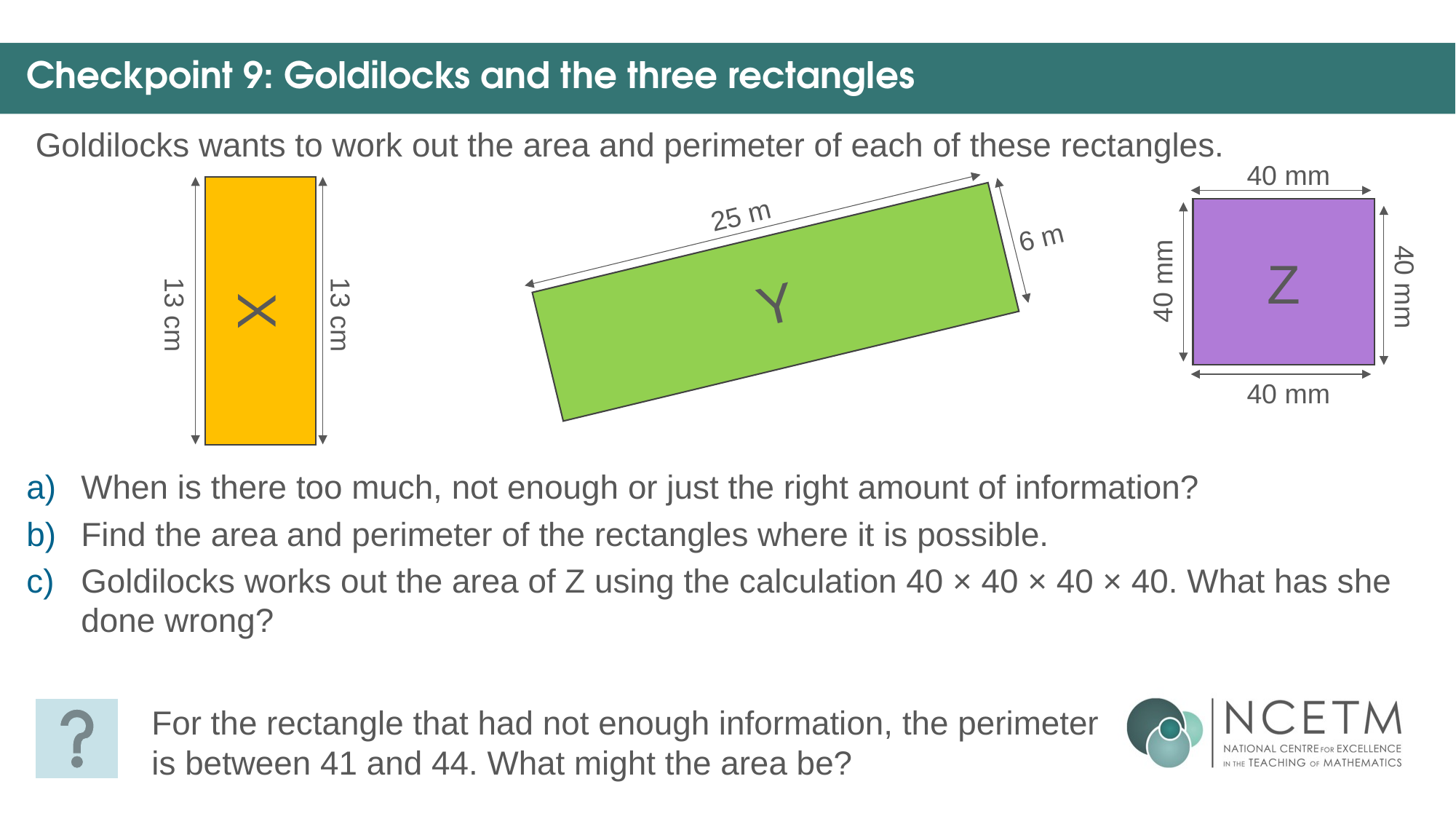

Checkpoint 9: Goldilocks and the three rectangles
Goldilocks wants to work out the area and perimeter of each of these rectangles.
Y
25 m
6 m
40 mm
Z
40 mm
40 mm
40 mm
13 cm
X
13 cm
When is there too much, not enough or just the right amount of information?
Find the area and perimeter of the rectangles where it is possible.
Goldilocks works out the area of Z using the calculation 40 × 40 × 40 × 40. What has she done wrong?

For the rectangle that had not enough information, the perimeter is between 41 and 44. What might the area be?